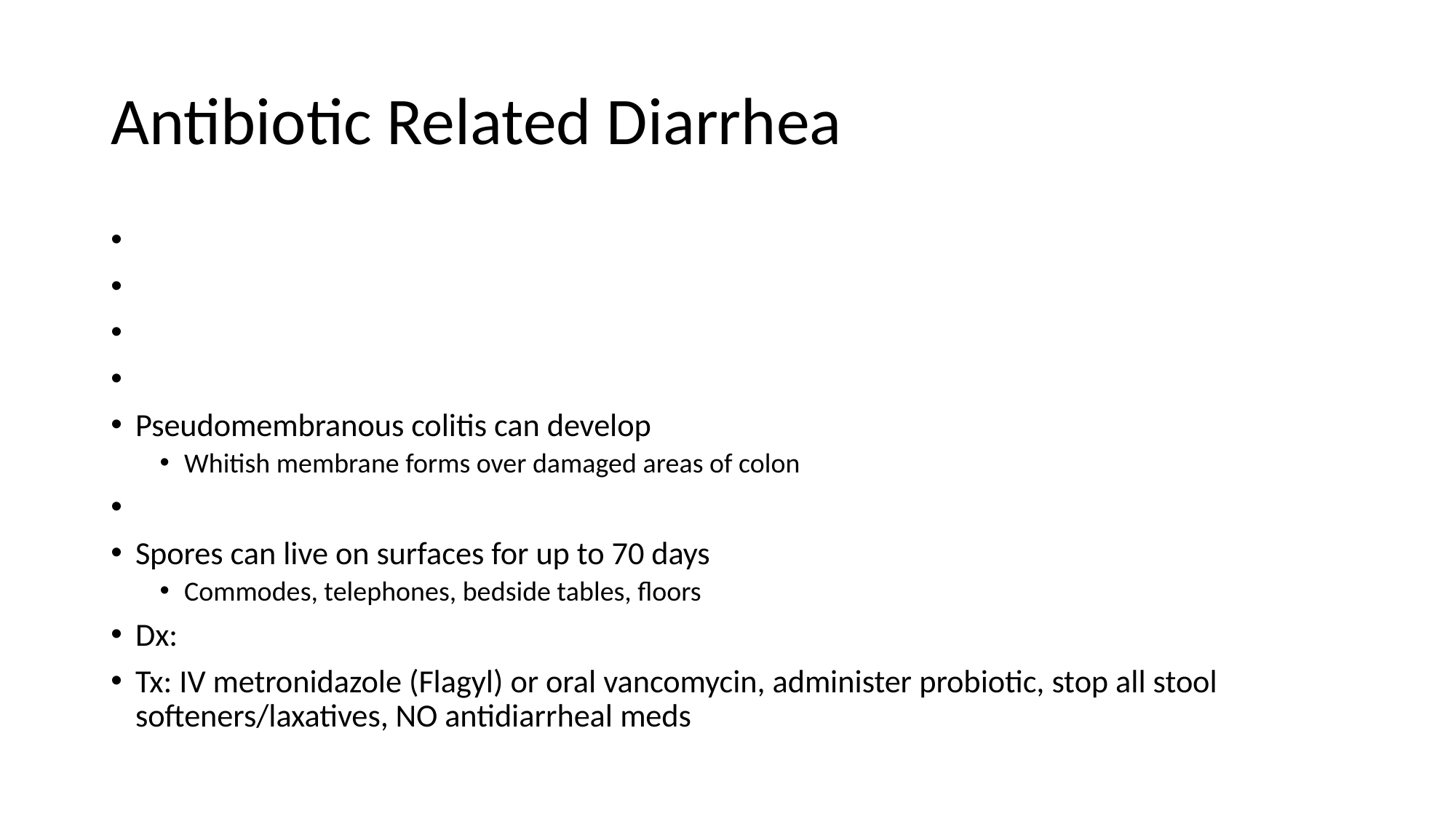

# Antibiotic Related Diarrhea

Pseudomembranous colitis can develop
Whitish membrane forms over damaged areas of colon

Spores can live on surfaces for up to 70 days
Commodes, telephones, bedside tables, floors
Dx:
Tx: IV metronidazole (Flagyl) or oral vancomycin, administer probiotic, stop all stool softeners/laxatives, NO antidiarrheal meds